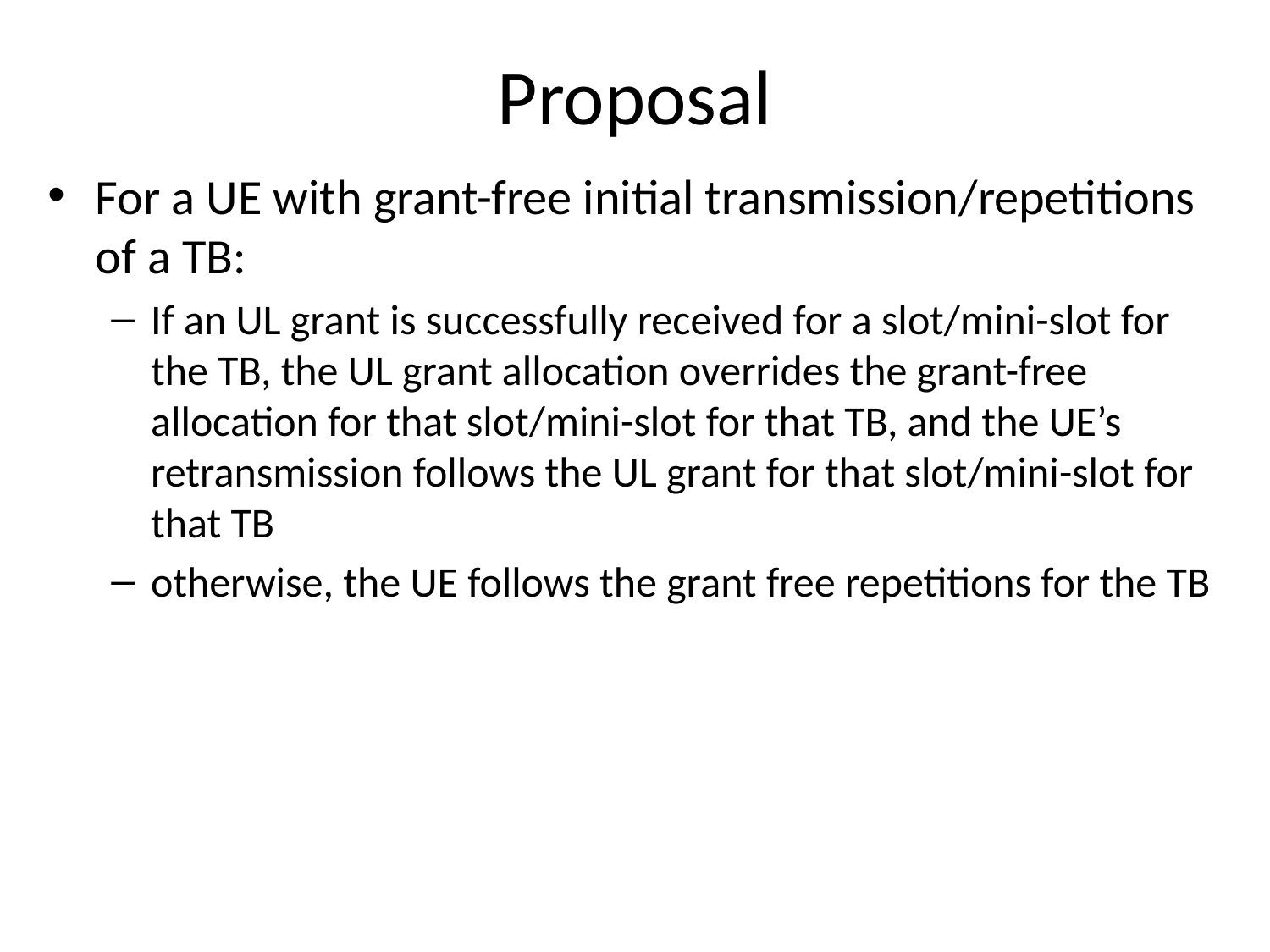

# Proposal
For a UE with grant-free initial transmission/repetitions of a TB:
If an UL grant is successfully received for a slot/mini-slot for the TB, the UL grant allocation overrides the grant-free allocation for that slot/mini-slot for that TB, and the UE’s retransmission follows the UL grant for that slot/mini-slot for that TB
otherwise, the UE follows the grant free repetitions for the TB